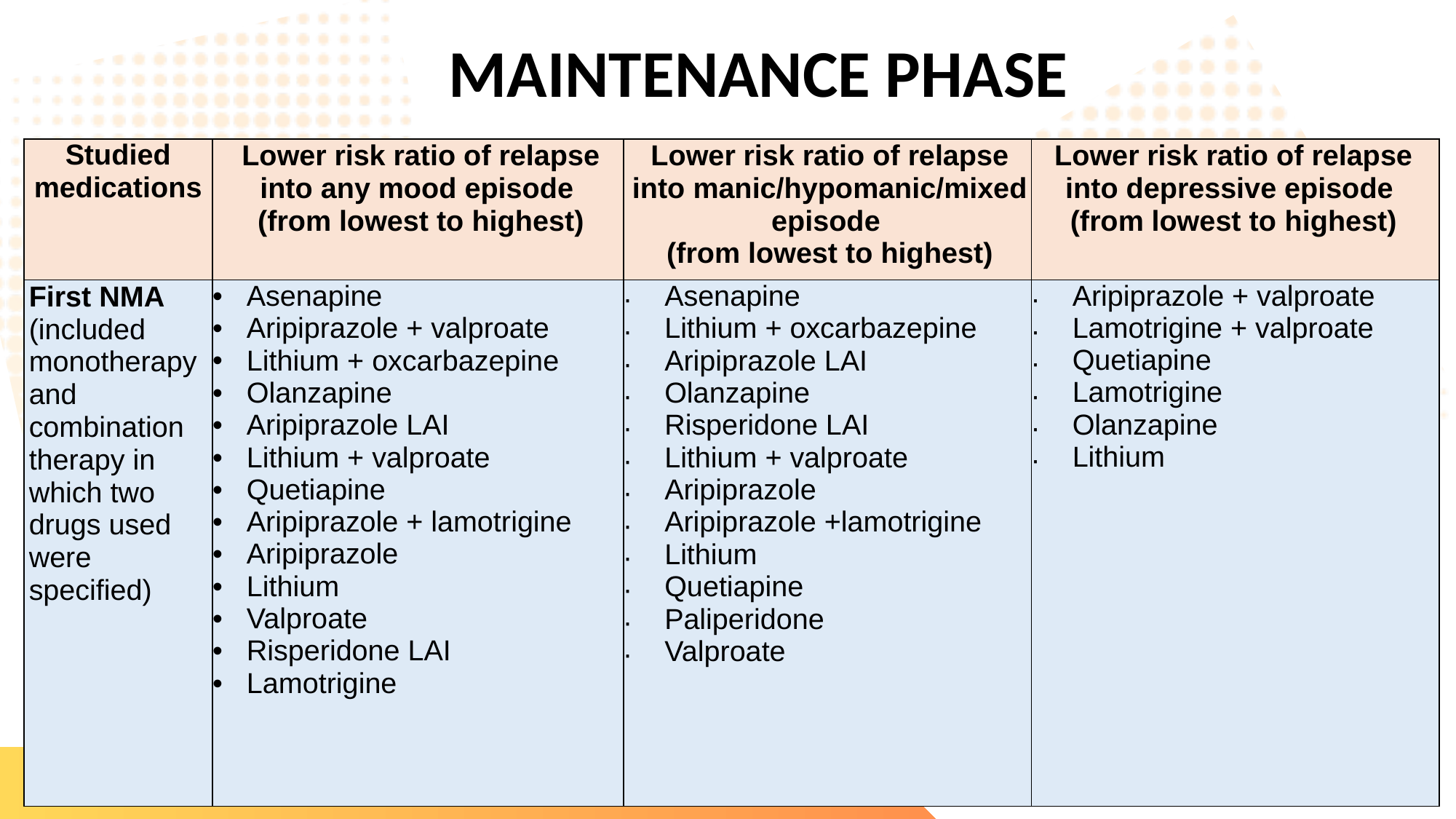

MAINTENANCE PHASE

| Studied medications | Lower risk ratio of relapse into any mood episode (from lowest to highest) | Lower risk ratio of relapse into manic/hypomanic/mixed episode (from lowest to highest) | Lower risk ratio of relapse into depressive episode (from lowest to highest) |
| --- | --- | --- | --- |
| First NMA (included monotherapy and combination therapy in which two drugs used were specified) | Asenapine Aripiprazole + valproate Lithium + oxcarbazepine Olanzapine Aripiprazole LAI Lithium + valproate Quetiapine Aripiprazole + lamotrigine Aripiprazole Lithium Valproate Risperidone LAI Lamotrigine | Asenapine Lithium + oxcarbazepine Aripiprazole LAI Olanzapine Risperidone LAI Lithium + valproate Aripiprazole Aripiprazole +lamotrigine Lithium Quetiapine Paliperidone Valproate | Aripiprazole + valproate Lamotrigine + valproate Quetiapine Lamotrigine Olanzapine Lithium |

28. Kishi T, Ikuta T, Matsuda Y, et al. 2021;26(8):4146-57.